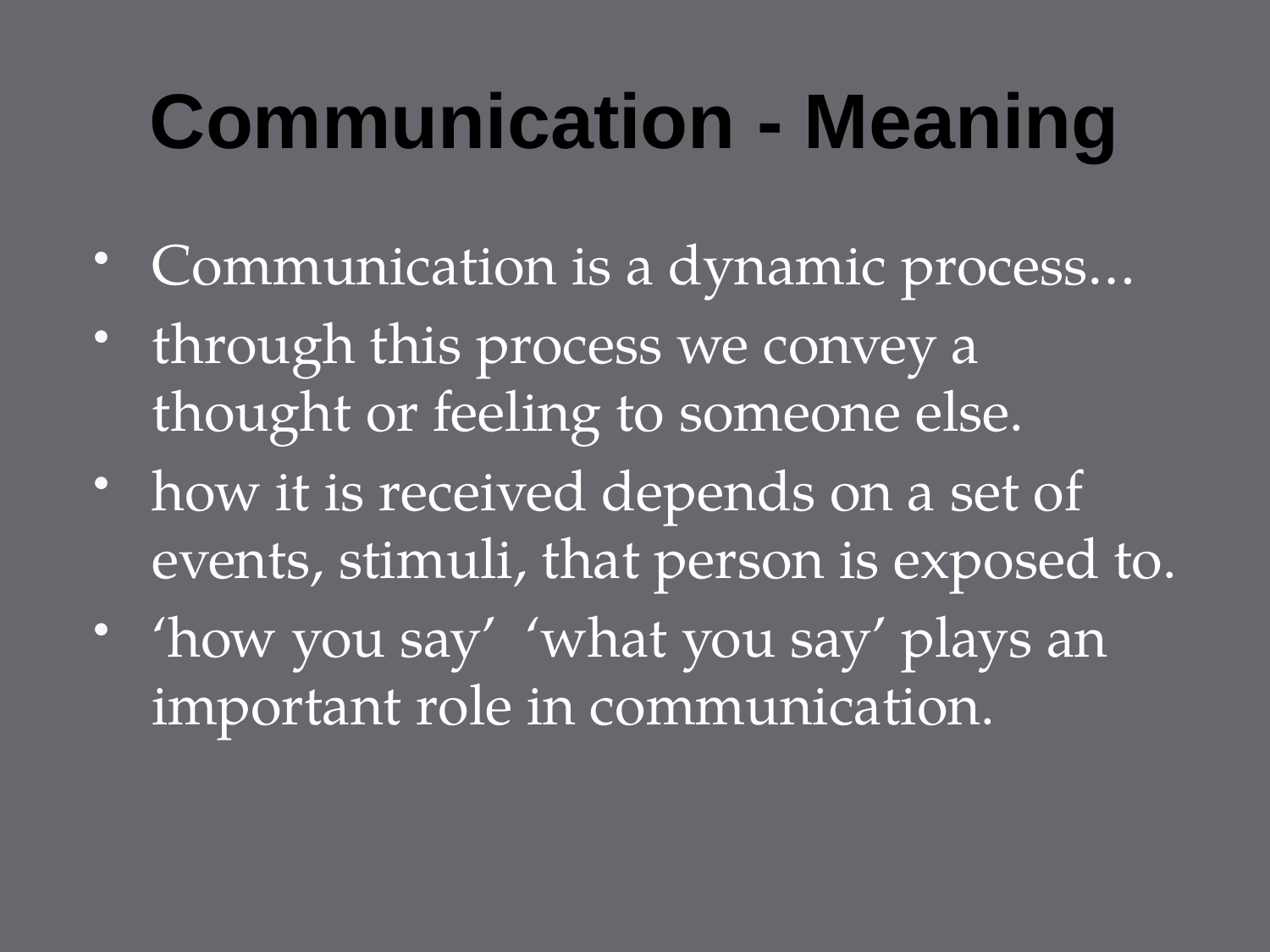

# Communication - Meaning
Communication is a dynamic process…
through this process we convey a thought or feeling to someone else.
how it is received depends on a set of events, stimuli, that person is exposed to.
‘how you say’  ‘what you say’ plays an important role in communication.